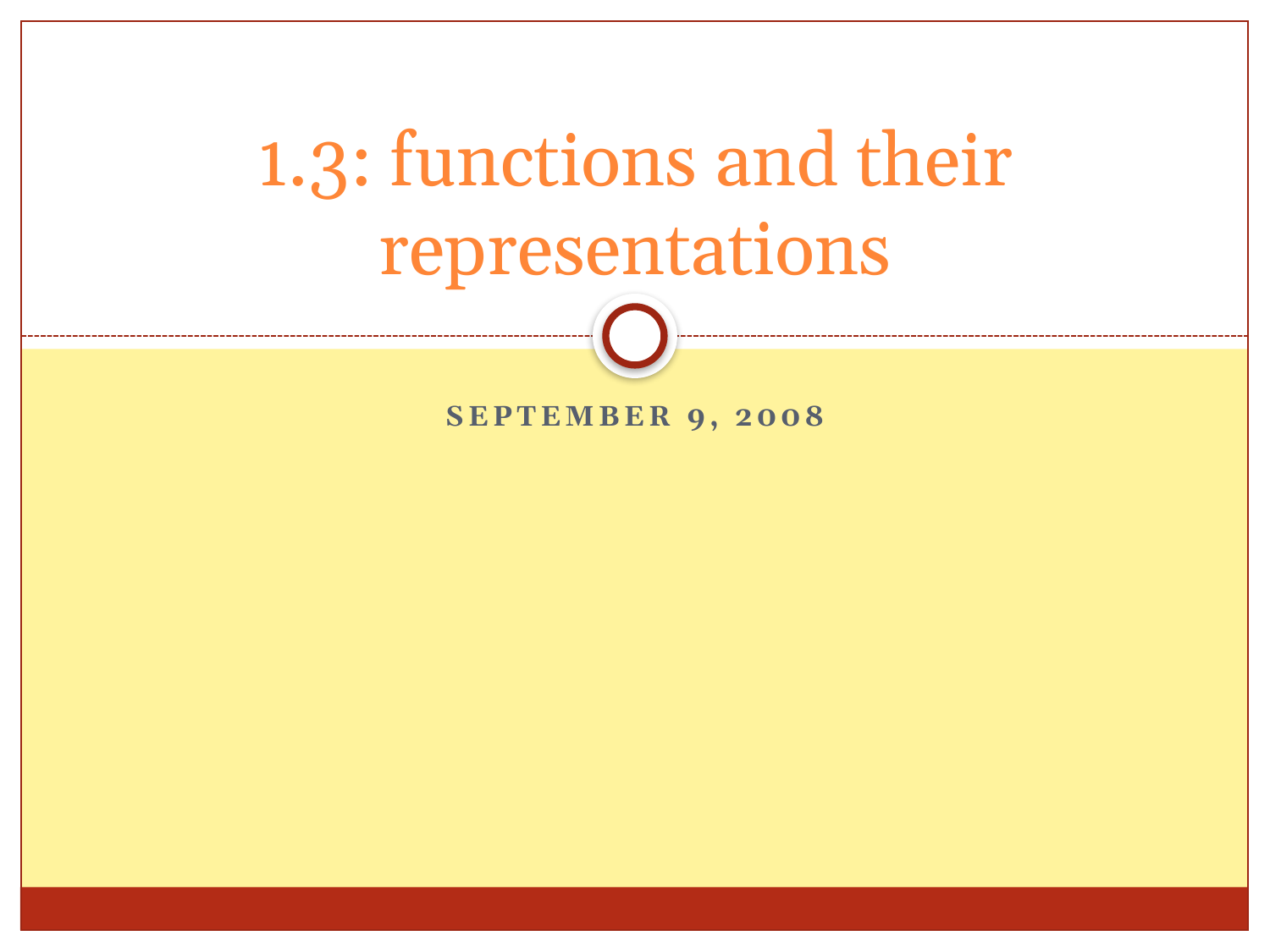

# 1.3: functions and their representations
September 9, 2008